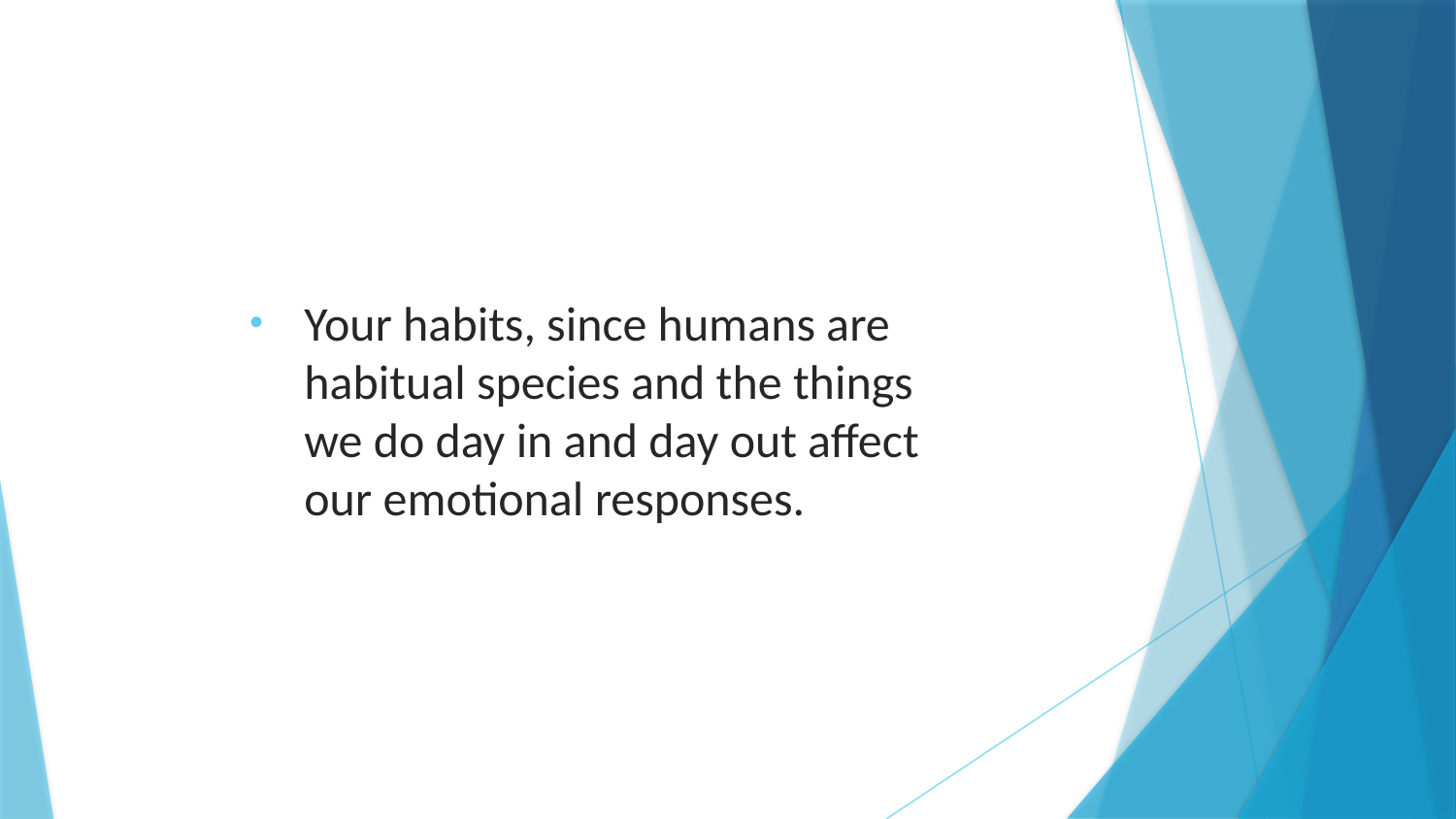

Your habits, since humans are habitual species and the things we do day in and day out affect our emotional responses.